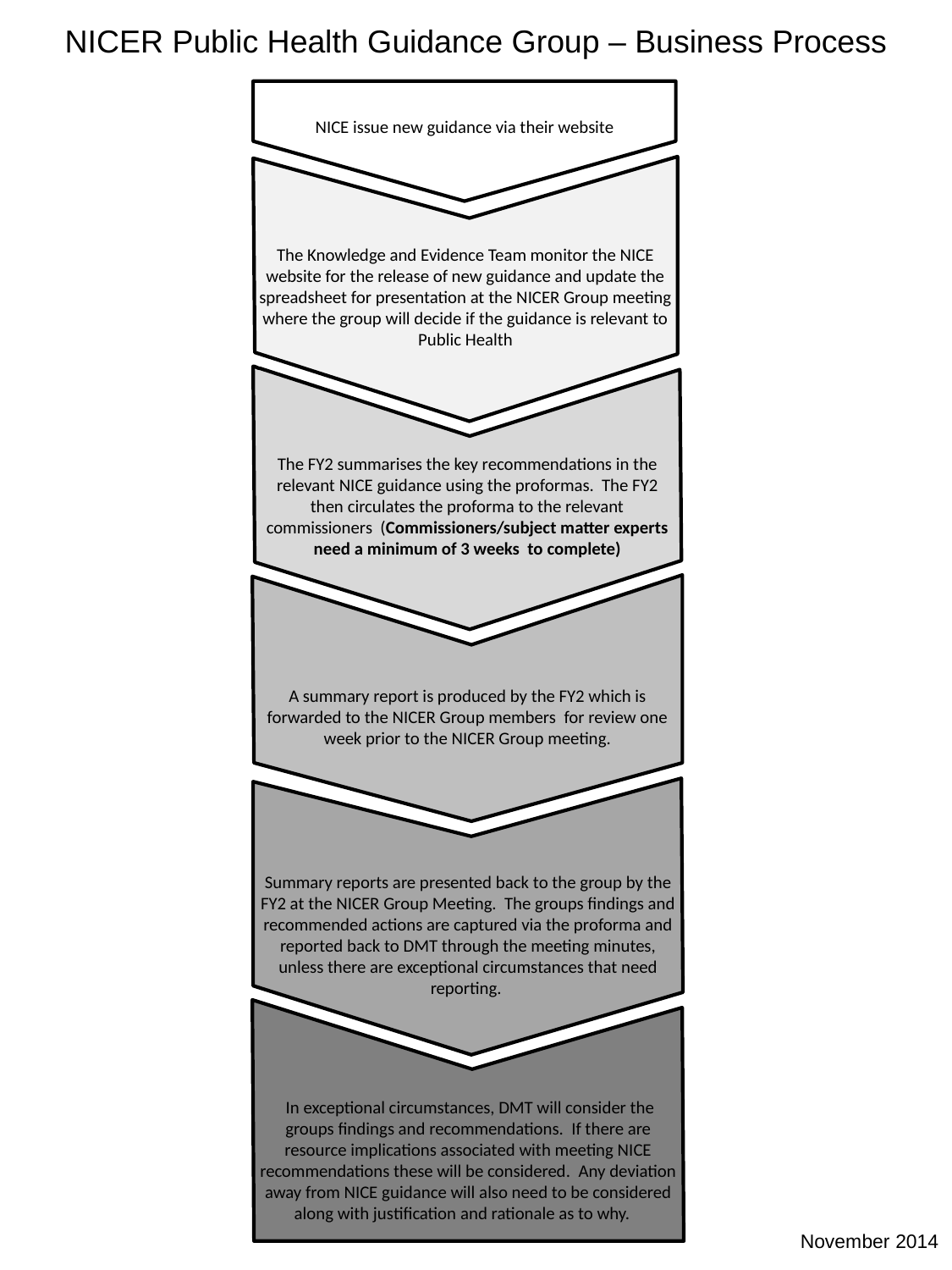

NICE issue new guidance via their website
NICER Public Health Guidance Group – Business Process
The Knowledge and Evidence Team monitor the NICE website for the release of new guidance and update the spreadsheet for presentation at the NICER Group meeting where the group will decide if the guidance is relevant to Public Health
The FY2 summarises the key recommendations in the relevant NICE guidance using the proformas.  The FY2 then circulates the proforma to the relevant commissioners  (Commissioners/subject matter experts need a minimum of 3 weeks  to complete)

A summary report is produced by the FY2 which is forwarded to the NICER Group members  for review one week prior to the NICER Group meeting.

Summary reports are presented back to the group by the FY2 at the NICER Group Meeting.  The groups findings and recommended actions are captured via the proforma and reported back to DMT through the meeting minutes, unless there are exceptional circumstances that need reporting.

 In exceptional circumstances, DMT will consider the groups findings and recommendations.  If there are resource implications associated with meeting NICE recommendations these will be considered.  Any deviation away from NICE guidance will also need to be considered along with justification and rationale as to why.
November 2014